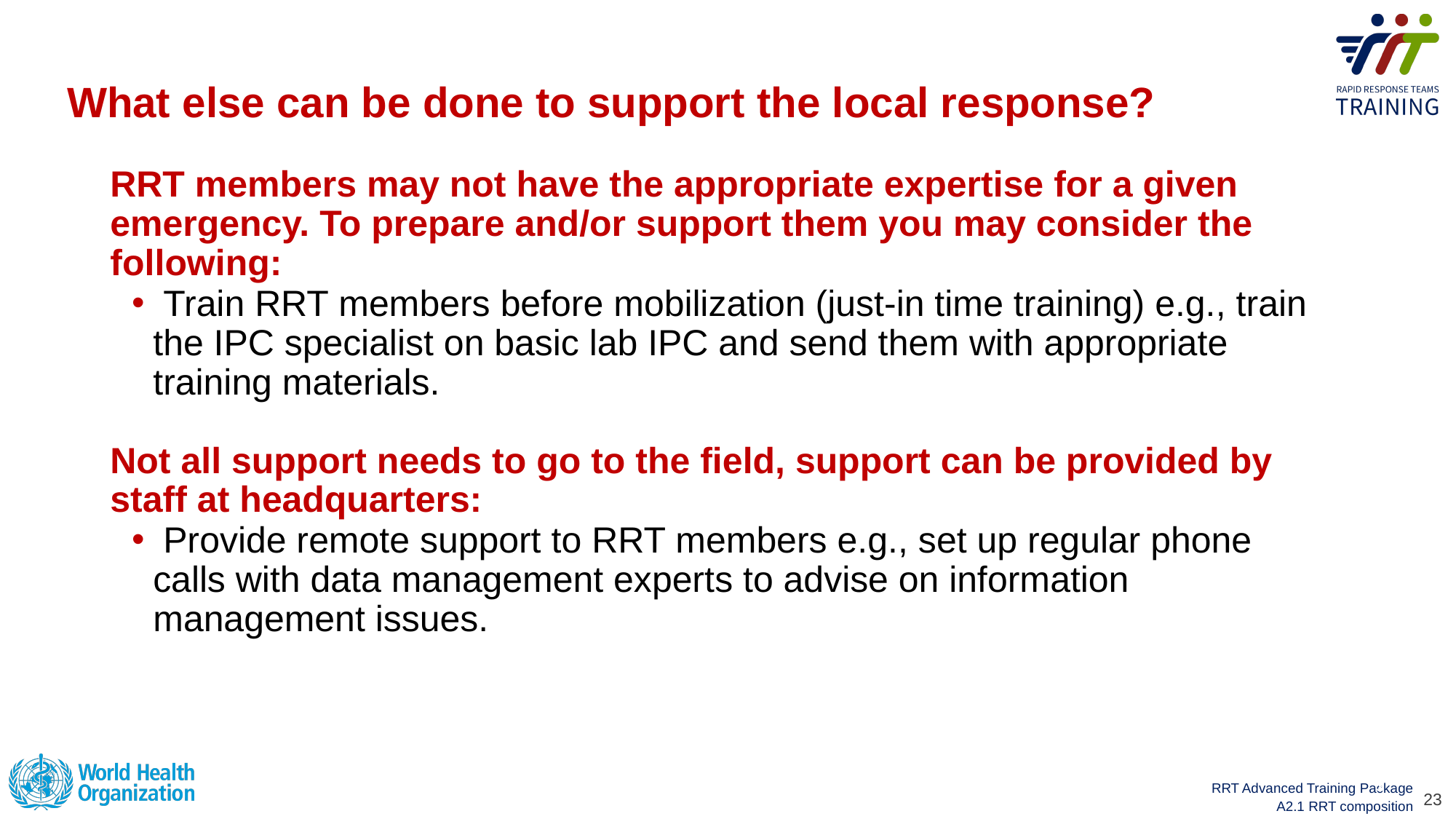

# What else can be done to support the local response?
RRT members may not have the appropriate expertise for a given emergency. To prepare and/or support them you may consider the following:
 Train RRT members before mobilization (just-in time training) e.g., train the IPC specialist on basic lab IPC and send them with appropriate training materials.

Not all support needs to go to the field, support can be provided by staff at headquarters:
 Provide remote support to RRT members e.g., set up regular phone calls with data management experts to advise on information management issues.
23